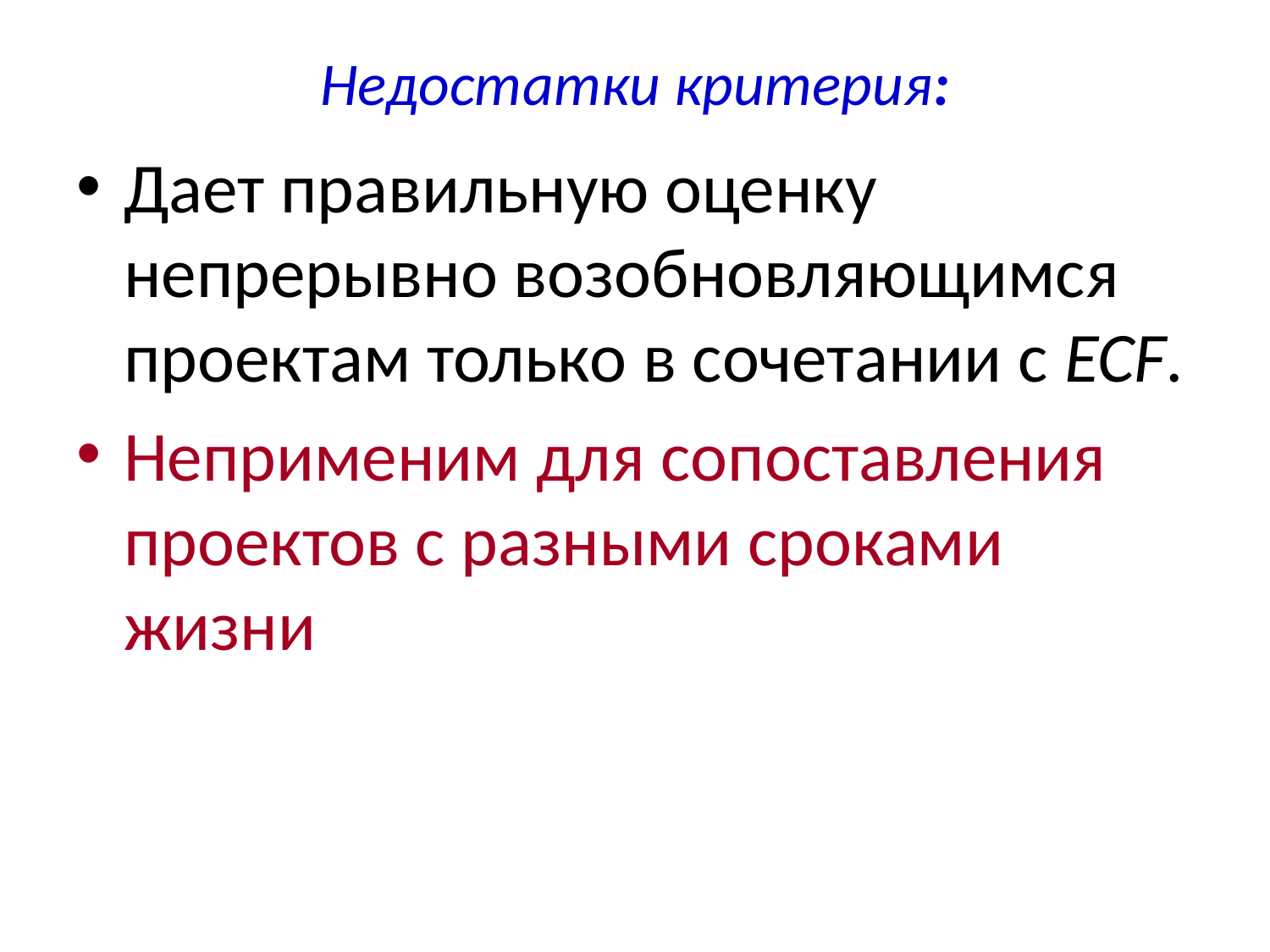

# Недостатки критерия:
Дает правильную оценку непрерывно возобновляющимся проектам только в сочетании с ECF.
Неприменим для сопоставления проектов с разными сроками жизни